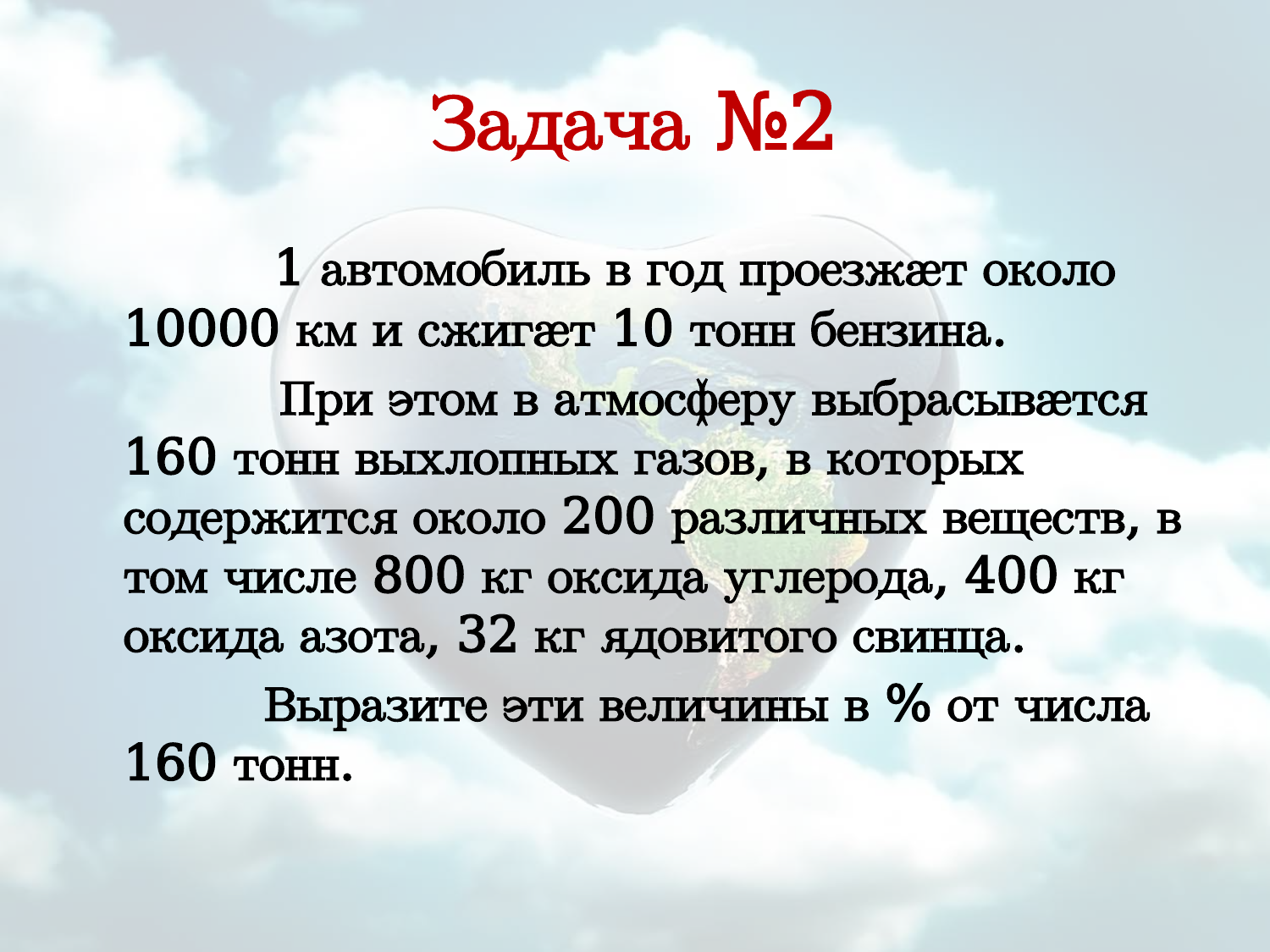

Задача №2
           1 автомобиль в год проезжает около 10000 км и сжигает 10 тонн бензина.
             При этом в атмосферу выбрасывается 160 тонн выхлопных газов, в которых содержится около 200 различных веществ, в том числе 800 кг оксида углерода, 400 кг оксида азота, 32 кг ядовитого свинца.
            Выразите эти величины в % от числа 160 тонн.